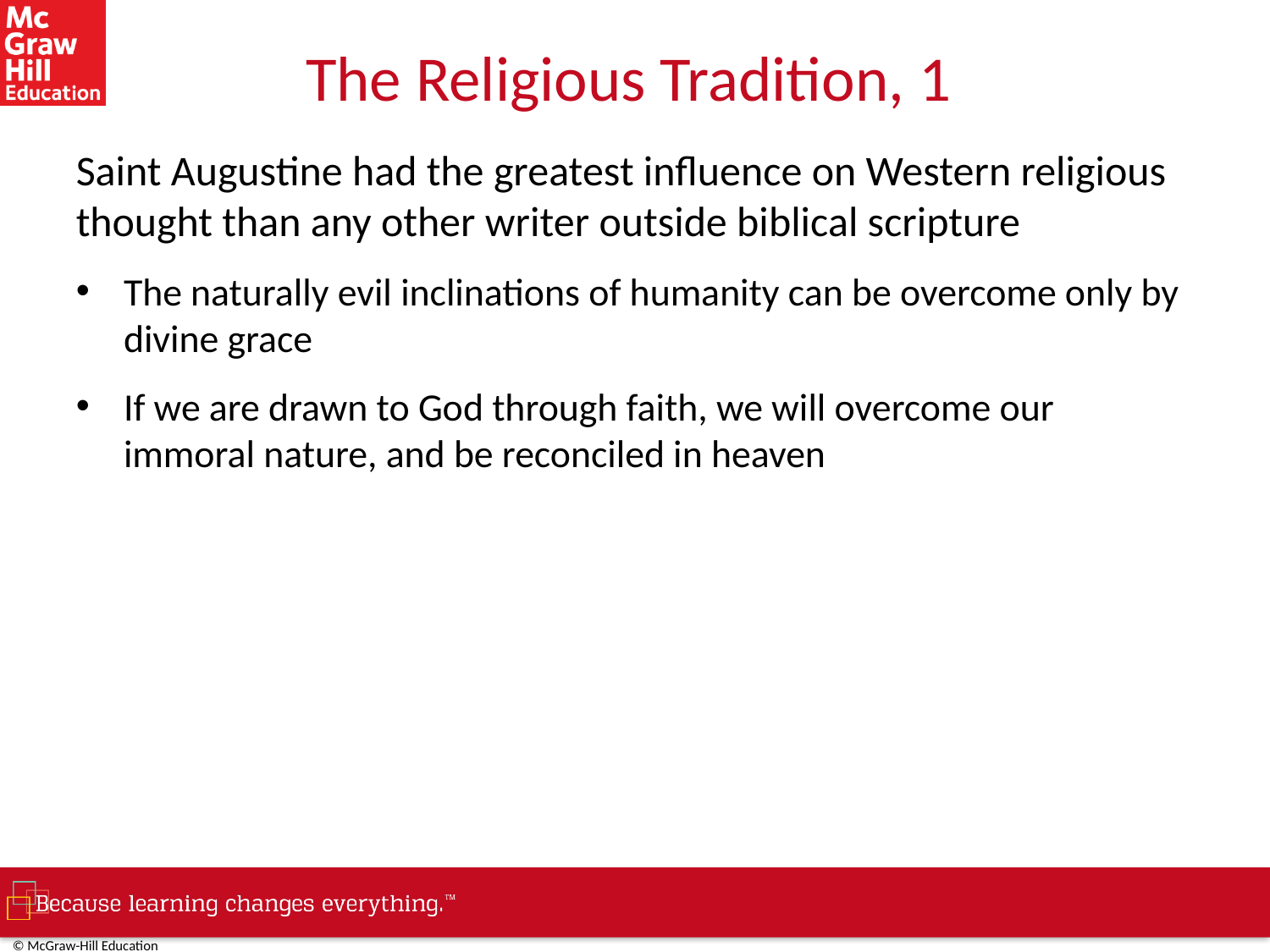

# The Religious Tradition, 1
Saint Augustine had the greatest influence on Western religious thought than any other writer outside biblical scripture
The naturally evil inclinations of humanity can be overcome only by divine grace
If we are drawn to God through faith, we will overcome our immoral nature, and be reconciled in heaven